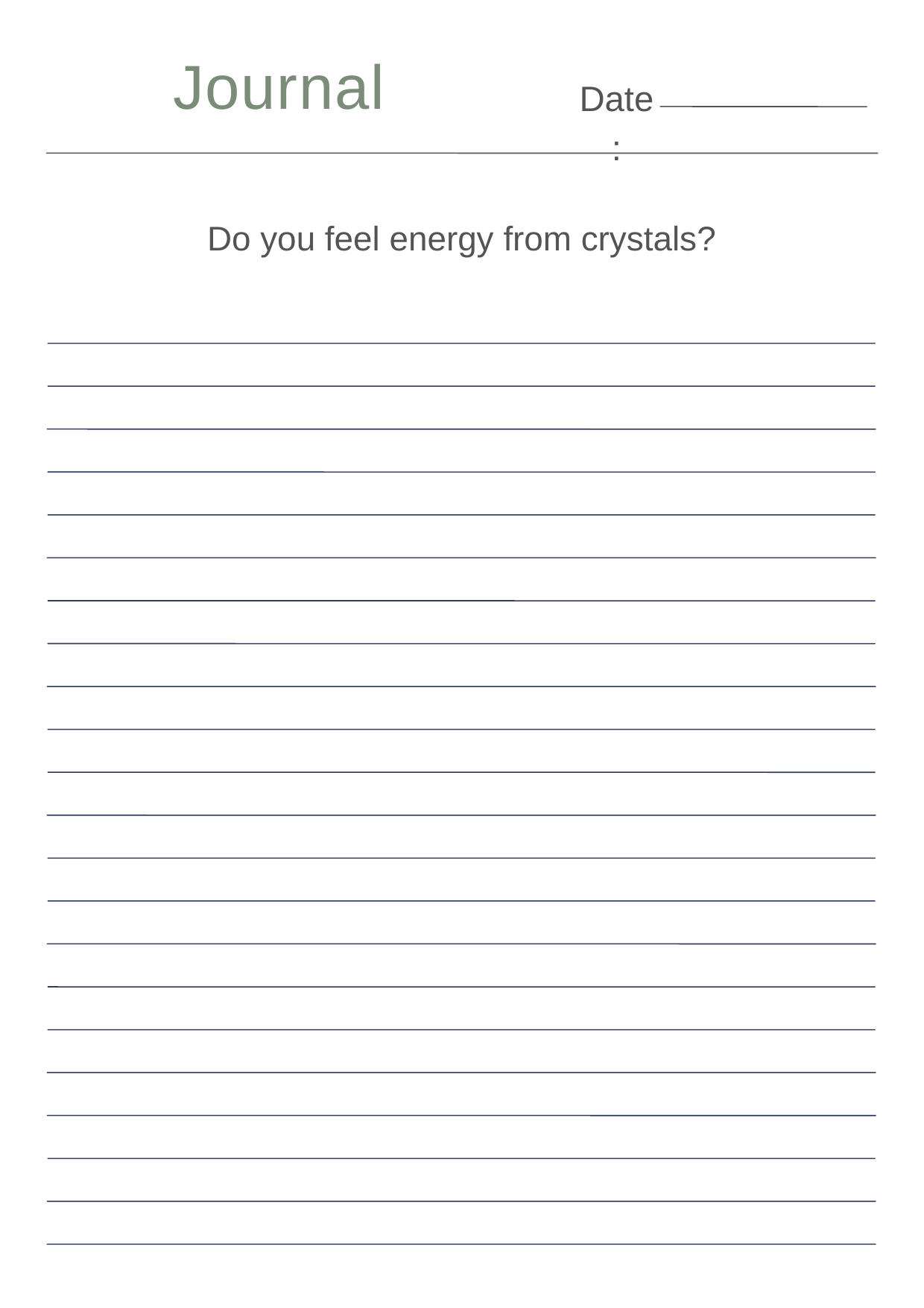

Journal
Date:

Do you feel energy from crystals?